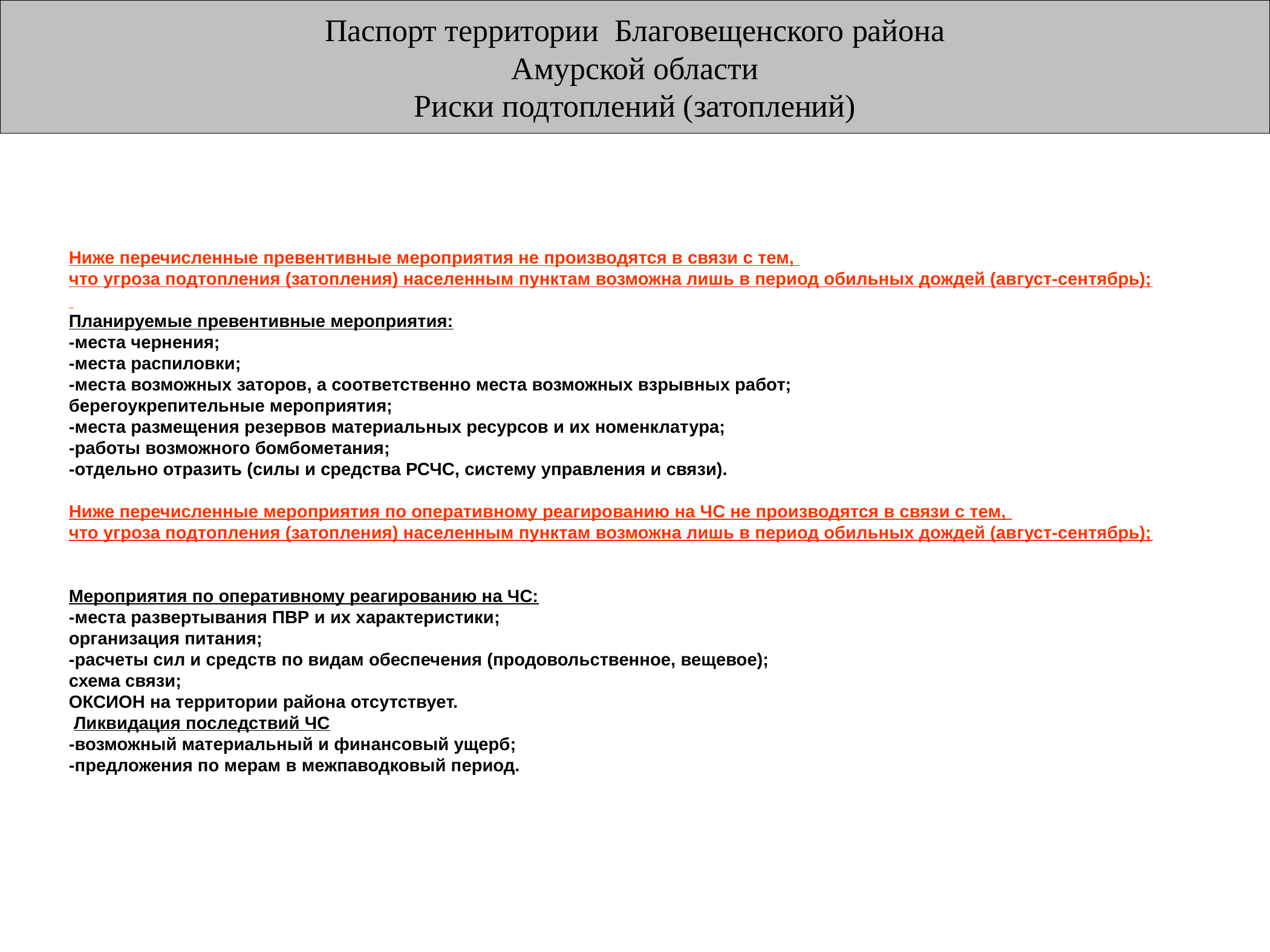

Паспорт территории  Благовещенского района
Амурской области
Риски подтоплений (затоплений)

Ниже перечисленные превентивные мероприятия не производятся в связи с тем,
что угроза подтопления (затопления) населенным пунктам возможна лишь в период обильных дождей (август-сентябрь);

Планируемые превентивные мероприятия:
-места чернения;
-места распиловки;
-места возможных заторов, а соответственно места возможных взрывных работ;
берегоукрепительные мероприятия;
-места размещения резервов материальных ресурсов и их номенклатура;
-работы возможного бомбометания;
-отдельно отразить (силы и средства РСЧС, систему управления и связи).

Ниже перечисленные мероприятия по оперативному реагированию на ЧС не производятся в связи с тем,
что угроза подтопления (затопления) населенным пунктам возможна лишь в период обильных дождей (август-сентябрь);

Мероприятия по оперативному реагированию на ЧС:
-места развертывания ПВР и их характеристики;
организация питания;
-расчеты сил и средств по видам обеспечения (продовольственное, вещевое);
схема связи;
ОКСИОН на территории района отсутствует.
 Ликвидация последствий ЧС
-возможный материальный и финансовый ущерб;
-предложения по мерам в межпаводковый период.